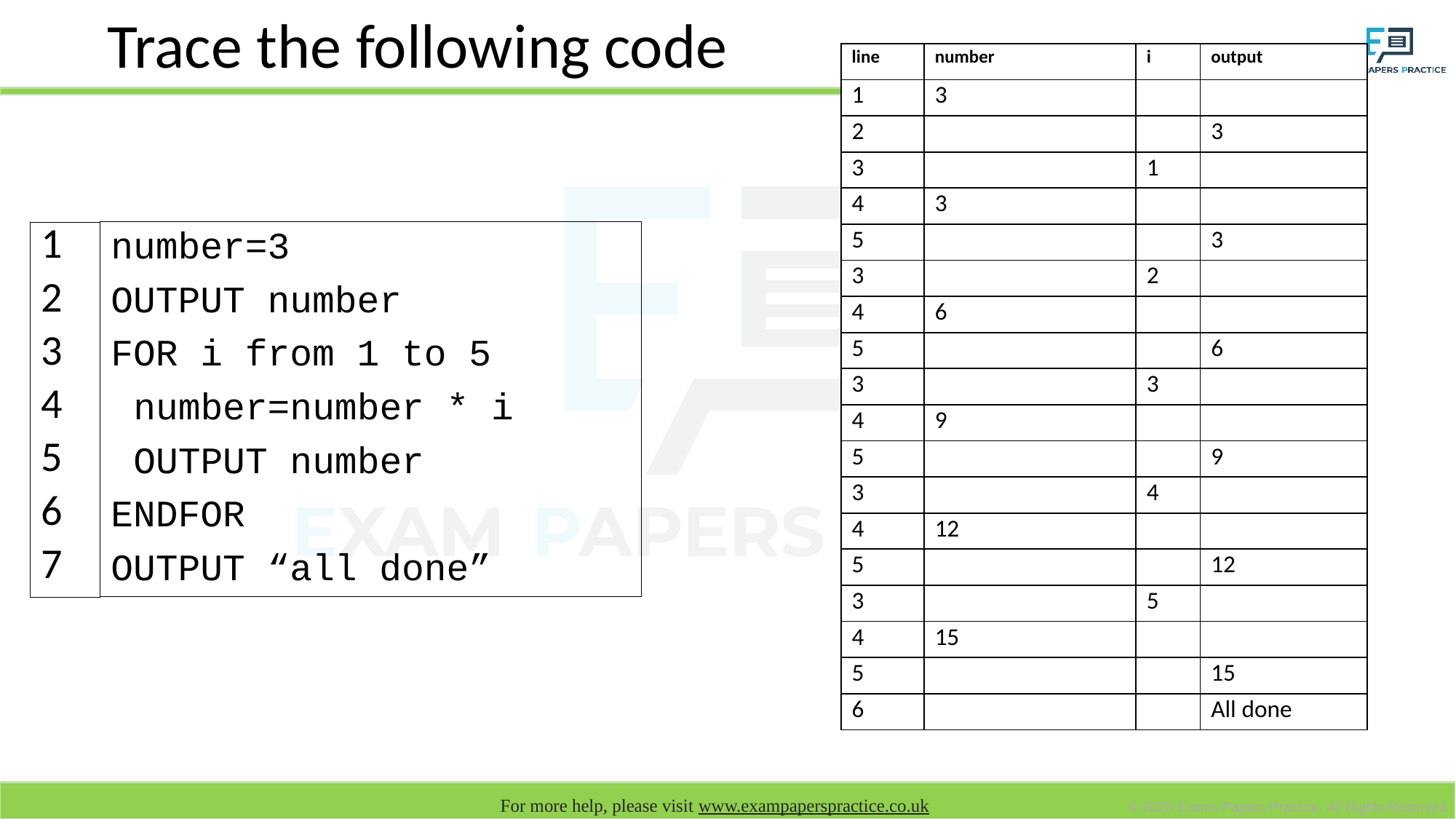

# Trace the following code
| line | number | i | output |
| --- | --- | --- | --- |
| 1 | 3 |  |  |
| 2 |  |  | 3 |
| 3 |  | 1 |  |
| 4 | 3 |  |  |
| 5 |  |  | 3 |
| 3 |  | 2 |  |
| 4 | 6 |  |  |
| 5 |  |  | 6 |
| 3 |  | 3 |  |
| 4 | 9 |  |  |
| 5 |  |  | 9 |
| 3 |  | 4 |  |
| 4 | 12 |  |  |
| 5 |  |  | 12 |
| 3 |  | 5 |  |
| 4 | 15 |  |  |
| 5 |  |  | 15 |
| 6 |  |  | All done |
| line | number | i | output |
| --- | --- | --- | --- |
|  |  |  |  |
|  |  |  |  |
|  |  |  |  |
|  |  |  |  |
|  |  |  |  |
|  |  |  |  |
|  |  |  |  |
|  |  |  |  |
|  |  |  |  |
|  |  |  |  |
|  |  |  |  |
|  |  |  |  |
|  |  |  |  |
|  |  |  |  |
|  |  |  |  |
|  |  |  |  |
|  |  |  |  |
|  |  |  |  |
number=3
OUTPUT number
FOR i from 1 to 5
 number=number * i
 OUTPUT number
ENDFOR
OUTPUT “all done”

1
2
3
4
5
6
7